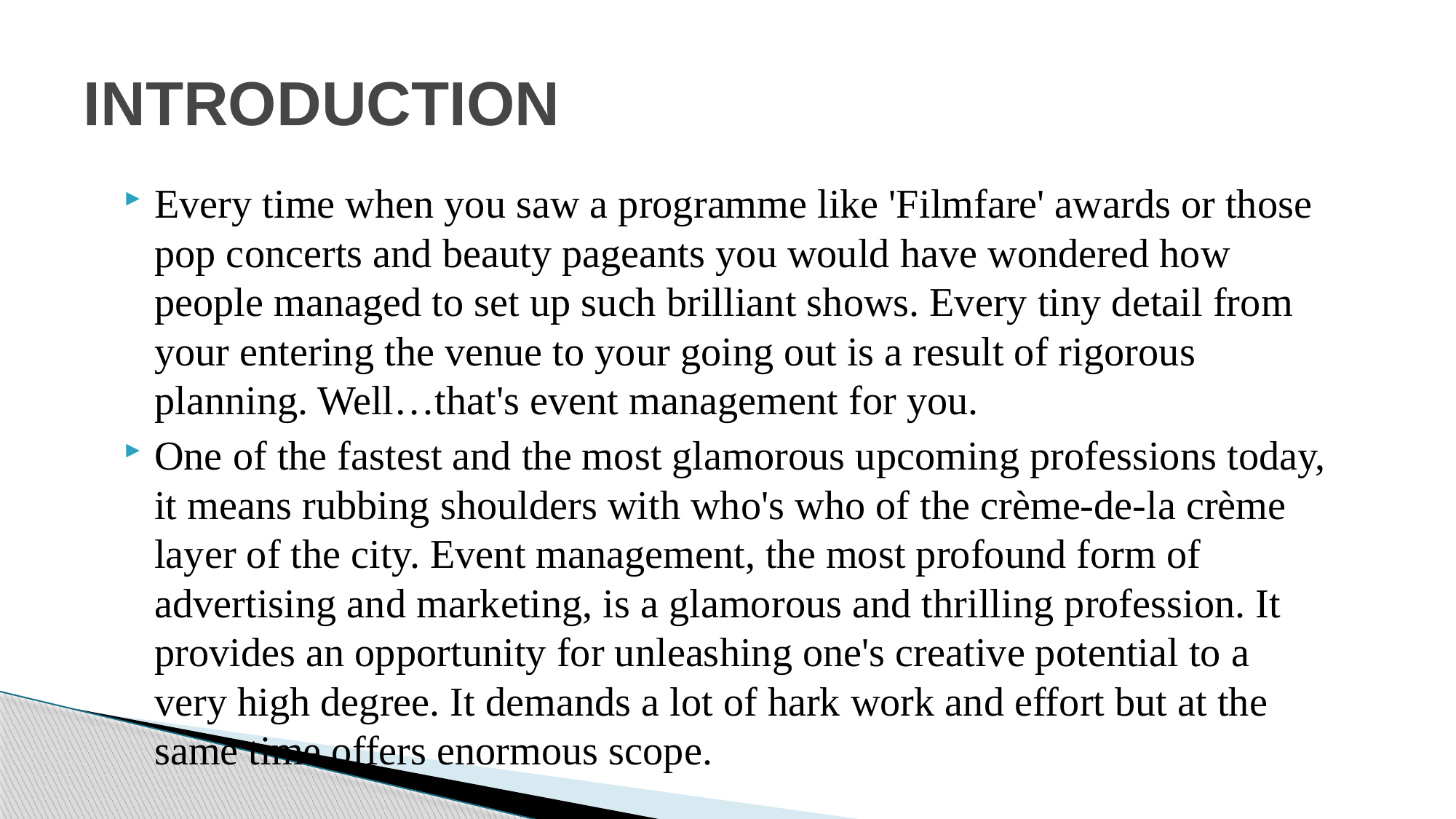

# INTRODUCTION
Every time when you saw a programme like 'Filmfare' awards or those pop concerts and beauty pageants you would have wondered how people managed to set up such brilliant shows. Every tiny detail from your entering the venue to your going out is a result of rigorous planning. Well…that's event management for you.
One of the fastest and the most glamorous upcoming professions today, it means rubbing shoulders with who's who of the crème-de-la crème layer of the city. Event management, the most profound form of advertising and marketing, is a glamorous and thrilling profession. It provides an opportunity for unleashing one's creative potential to a very high degree. It demands a lot of hark work and effort but at the same time offers enormous scope.